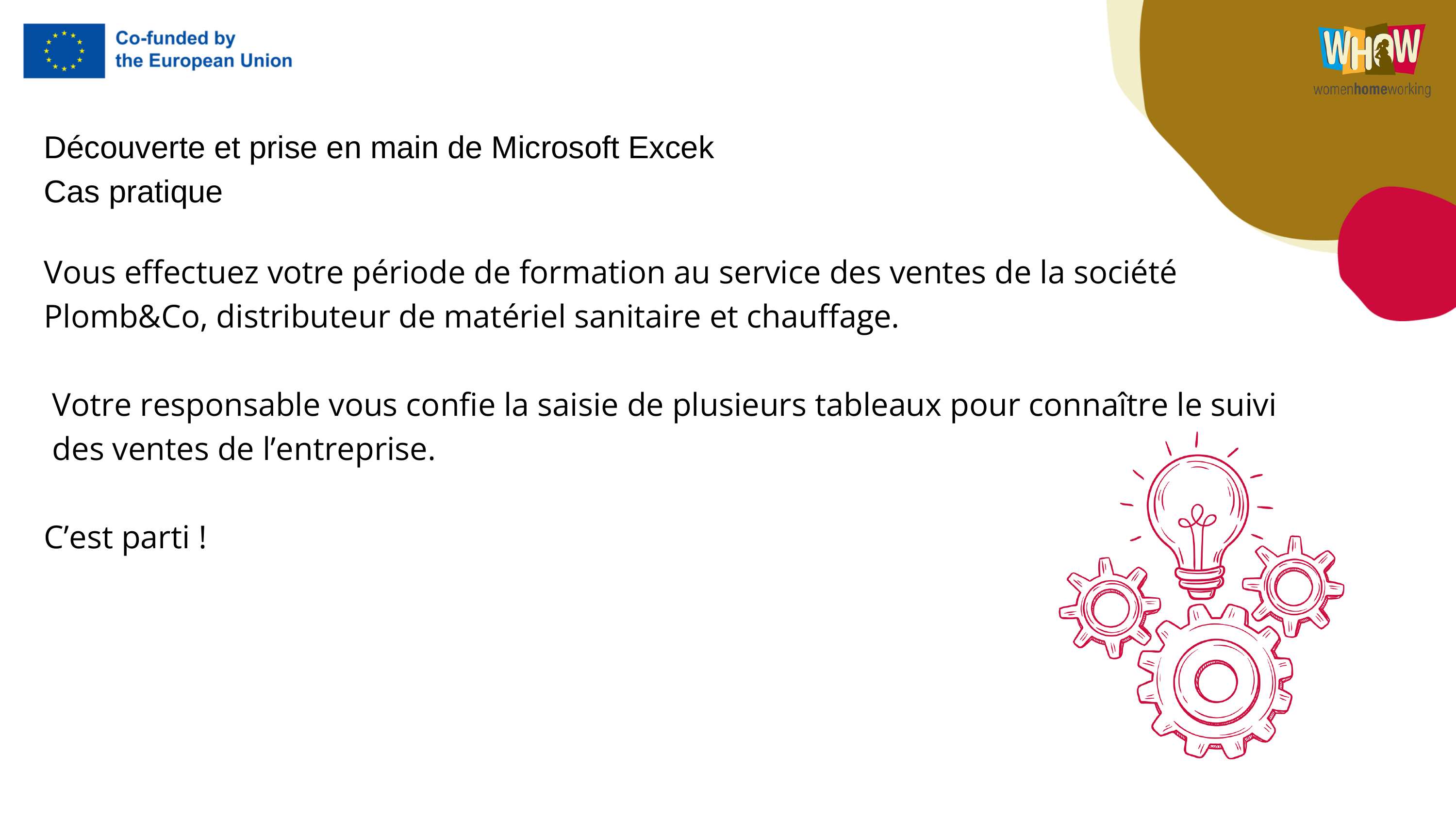

Découverte et prise en main de Microsoft Excek
Cas pratique
Vous effectuez votre période de formation au service des ventes de la société
Plomb&Co, distributeur de matériel sanitaire et chauffage.

 Votre responsable vous confie la saisie de plusieurs tableaux pour connaître le suivi
 des ventes de l’entreprise.

C’est parti !